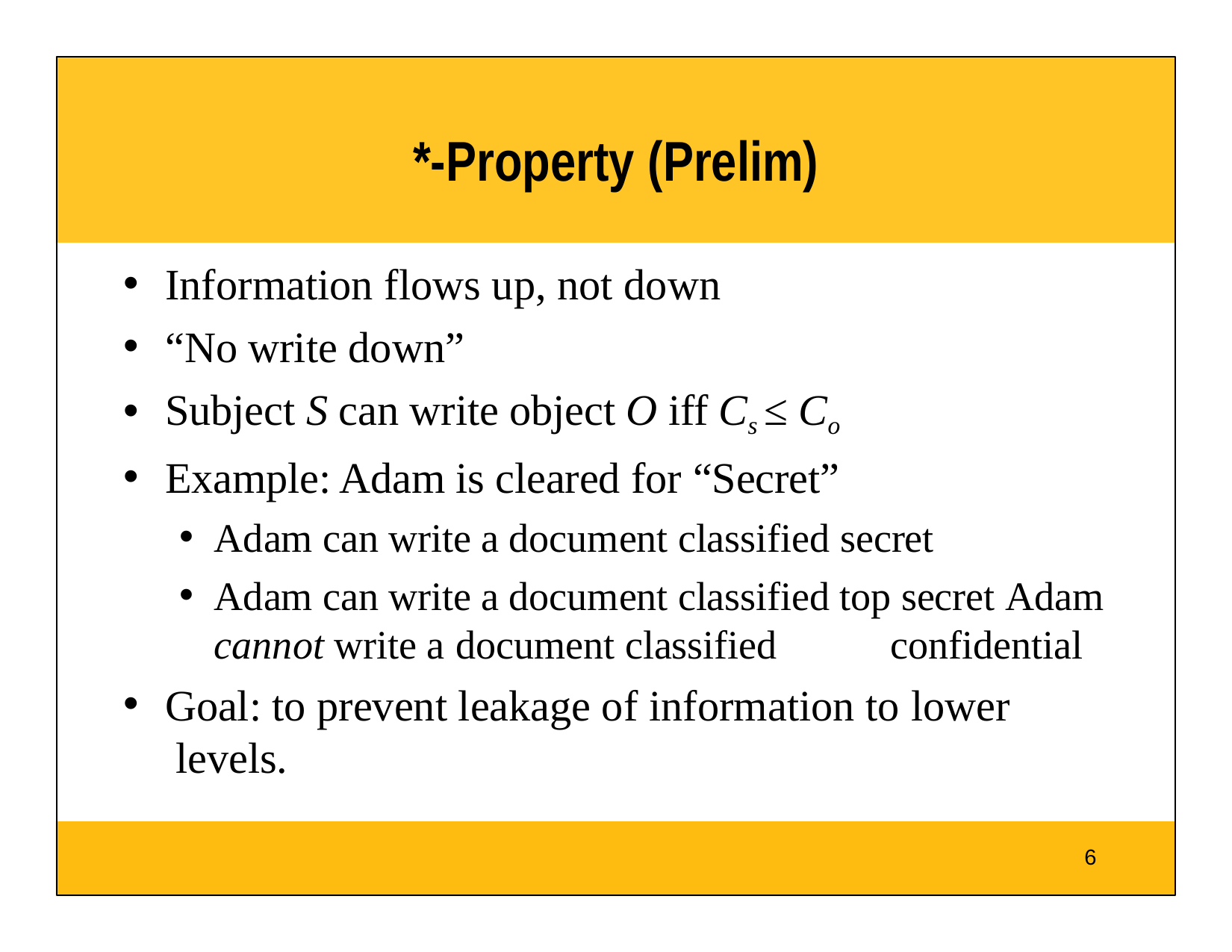

# *-Property (Prelim)
Information flows up, not down
“No write down”
Subject S can write object O iff Cs ≤ Co
Example: Adam is cleared for “Secret”
Adam can write a document classified secret
Adam can write a document classified top secret Adam
cannot write a document classified	confidential
Goal: to prevent leakage of information to lower  levels.
6